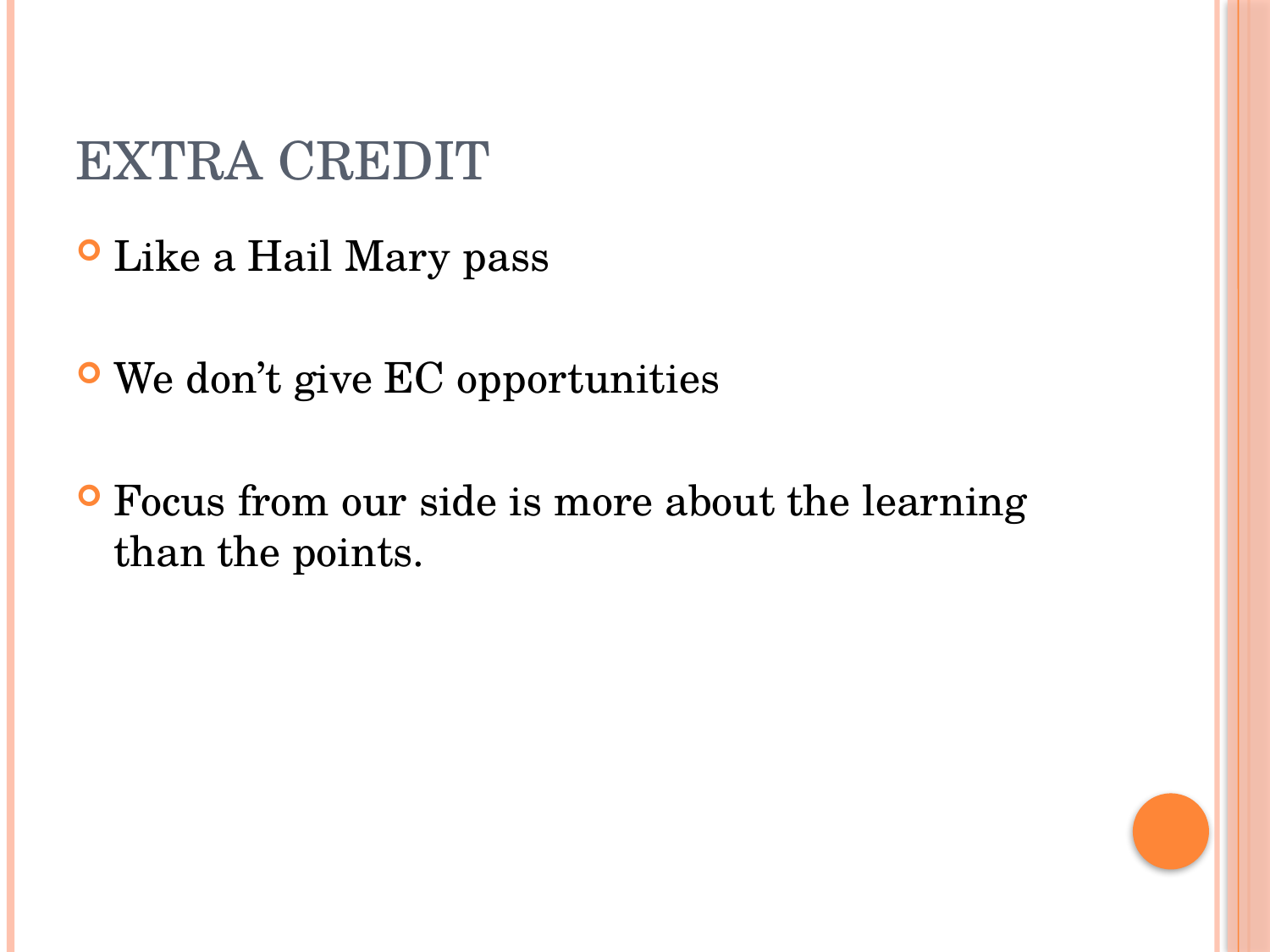

# Extra Credit
Like a Hail Mary pass

We don’t give EC opportunities

Focus from our side is more about the learning than the points.